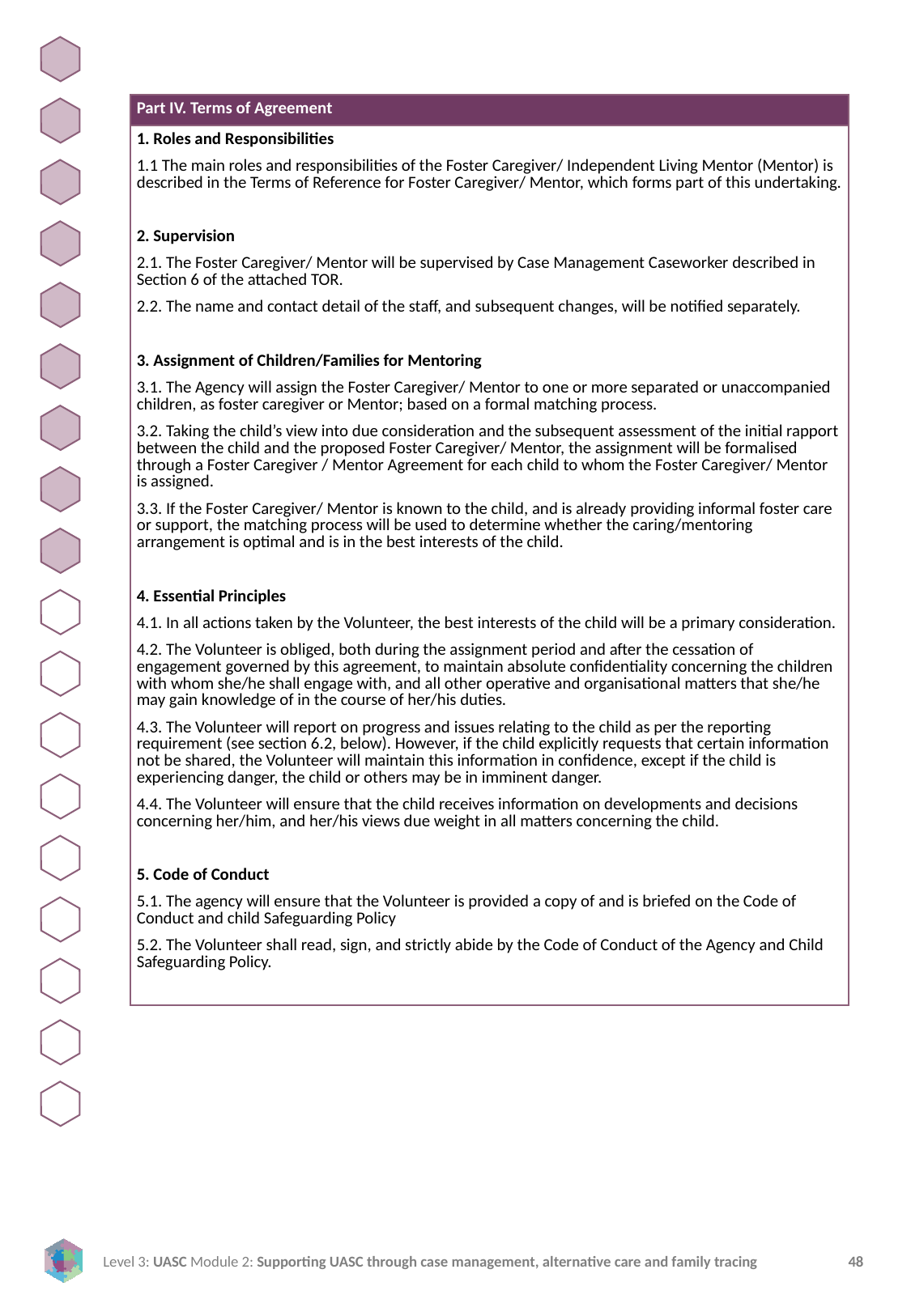

| Part IV. Terms of Agreement |
| --- |
| 1. Roles and Responsibilities 1.1 The main roles and responsibilities of the Foster Caregiver/ Independent Living Mentor (Mentor) is described in the Terms of Reference for Foster Caregiver/ Mentor, which forms part of this undertaking. 2. Supervision 2.1. The Foster Caregiver/ Mentor will be supervised by Case Management Caseworker described in Section 6 of the attached TOR. 2.2. The name and contact detail of the staff, and subsequent changes, will be notified separately. 3. Assignment of Children/Families for Mentoring 3.1. The Agency will assign the Foster Caregiver/ Mentor to one or more separated or unaccompanied children, as foster caregiver or Mentor; based on a formal matching process. 3.2. Taking the child’s view into due consideration and the subsequent assessment of the initial rapport between the child and the proposed Foster Caregiver/ Mentor, the assignment will be formalised through a Foster Caregiver / Mentor Agreement for each child to whom the Foster Caregiver/ Mentor is assigned. 3.3. If the Foster Caregiver/ Mentor is known to the child, and is already providing informal foster care or support, the matching process will be used to determine whether the caring/mentoring arrangement is optimal and is in the best interests of the child. 4. Essential Principles 4.1. In all actions taken by the Volunteer, the best interests of the child will be a primary consideration. 4.2. The Volunteer is obliged, both during the assignment period and after the cessation of engagement governed by this agreement, to maintain absolute confidentiality concerning the children with whom she/he shall engage with, and all other operative and organisational matters that she/he may gain knowledge of in the course of her/his duties. 4.3. The Volunteer will report on progress and issues relating to the child as per the reporting requirement (see section 6.2, below). However, if the child explicitly requests that certain information not be shared, the Volunteer will maintain this information in confidence, except if the child is experiencing danger, the child or others may be in imminent danger. 4.4. The Volunteer will ensure that the child receives information on developments and decisions concerning her/him, and her/his views due weight in all matters concerning the child. 5. Code of Conduct 5.1. The agency will ensure that the Volunteer is provided a copy of and is briefed on the Code of Conduct and child Safeguarding Policy 5.2. The Volunteer shall read, sign, and strictly abide by the Code of Conduct of the Agency and Child Safeguarding Policy. |